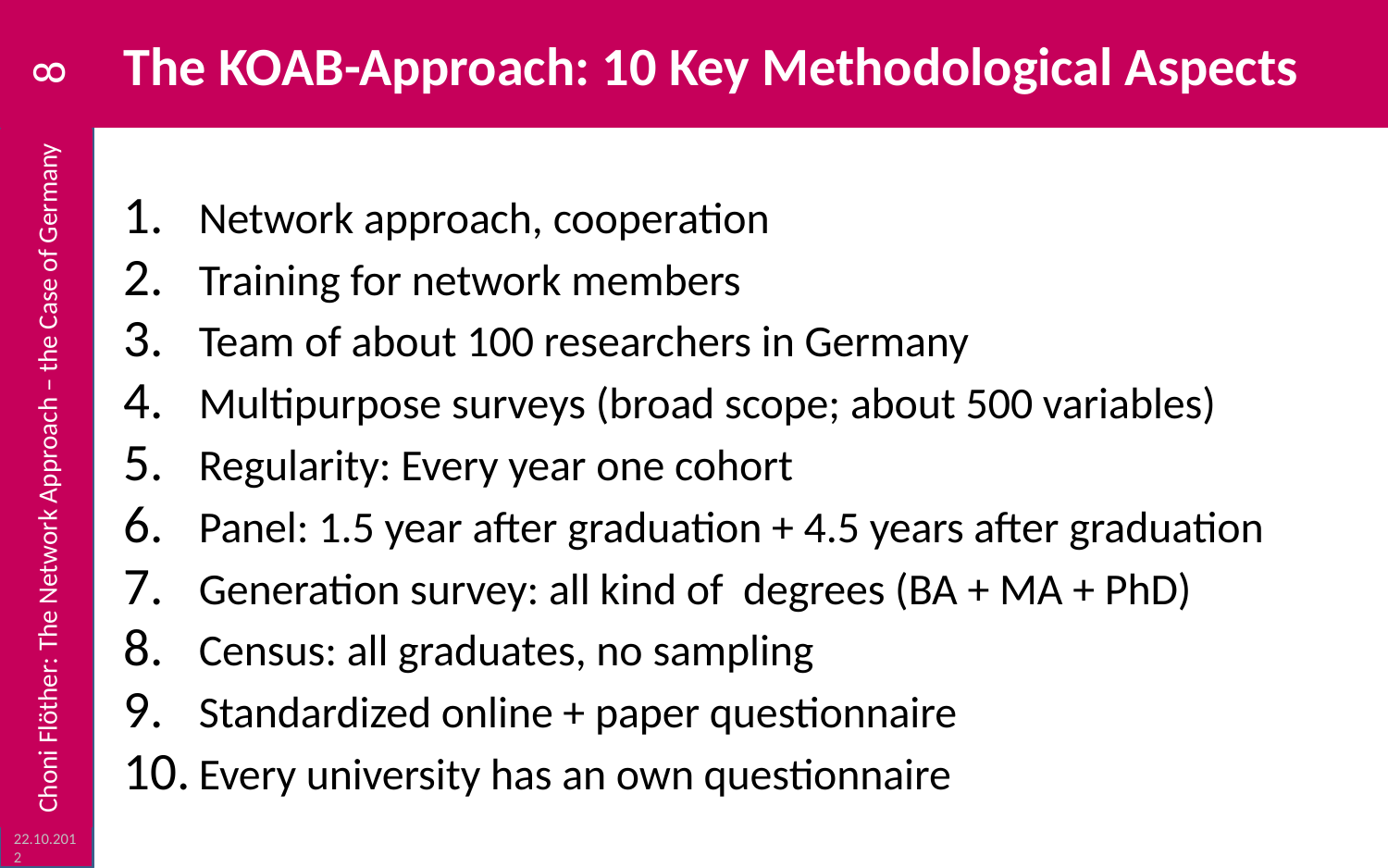

# The KOAB-Approach: 10 Key Methodological Aspects
8
Network approach, cooperation
Training for network members
Team of about 100 researchers in Germany
Multipurpose surveys (broad scope; about 500 variables)
Regularity: Every year one cohort
Panel: 1.5 year after graduation + 4.5 years after graduation
Generation survey: all kind of  degrees (BA + MA + PhD)
Census: all graduates, no sampling
Standardized online + paper questionnaire
Every university has an own questionnaire

Choni Flöther: The Network Approach – the Case of Germany
22.10.2012